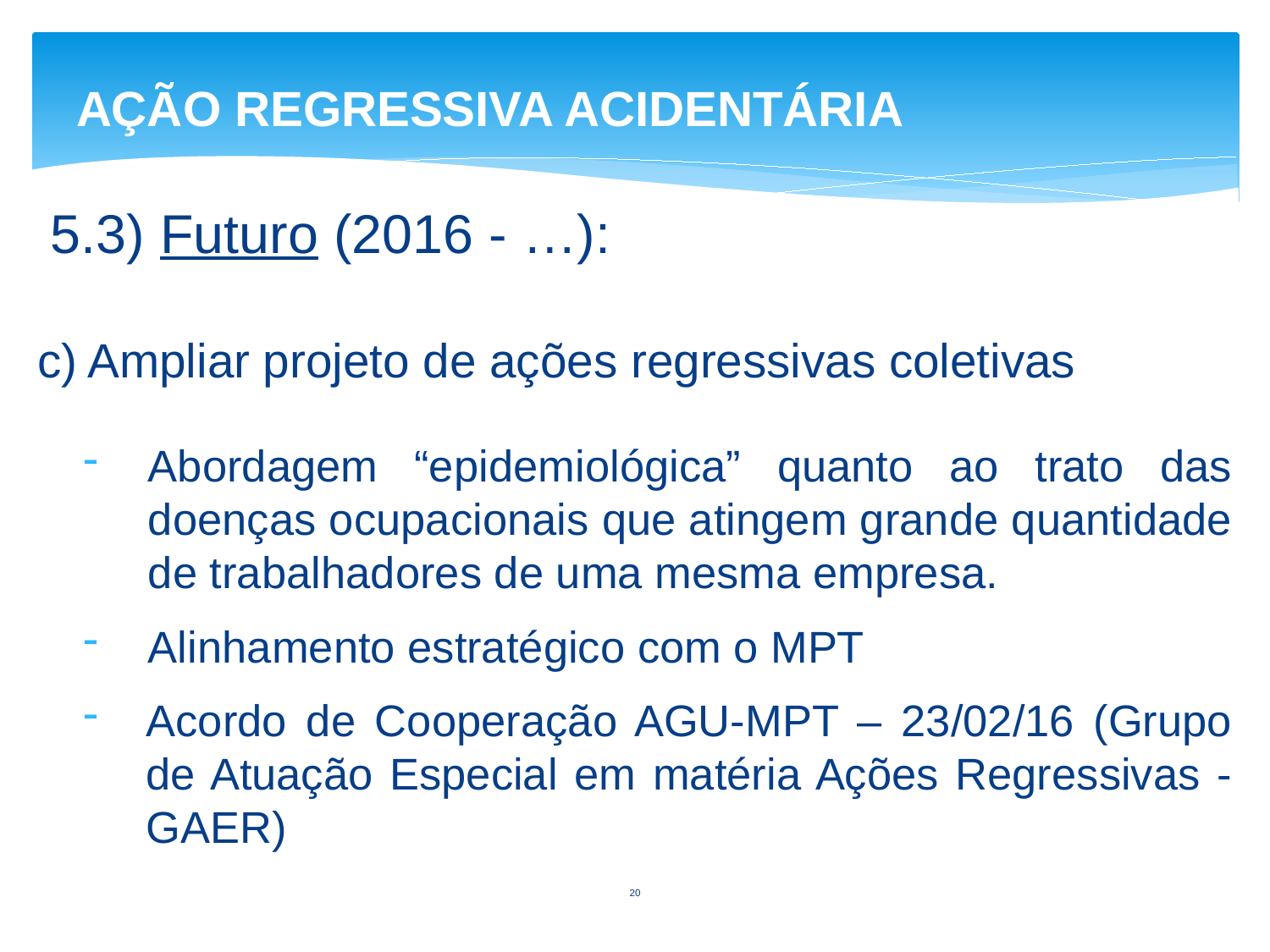

# AÇÃO REGRESSIVA ACIDENTÁRIA
5.3) Futuro (2016 - …):

c) Ampliar projeto de ações regressivas coletivas

Abordagem “epidemiológica” quanto ao trato das doenças ocupacionais que atingem grande quantidade de trabalhadores de uma mesma empresa.
Alinhamento estratégico com o MPT
Acordo de Cooperação AGU-MPT – 23/02/16 (Grupo de Atuação Especial em matéria Ações Regressivas - GAER)

20